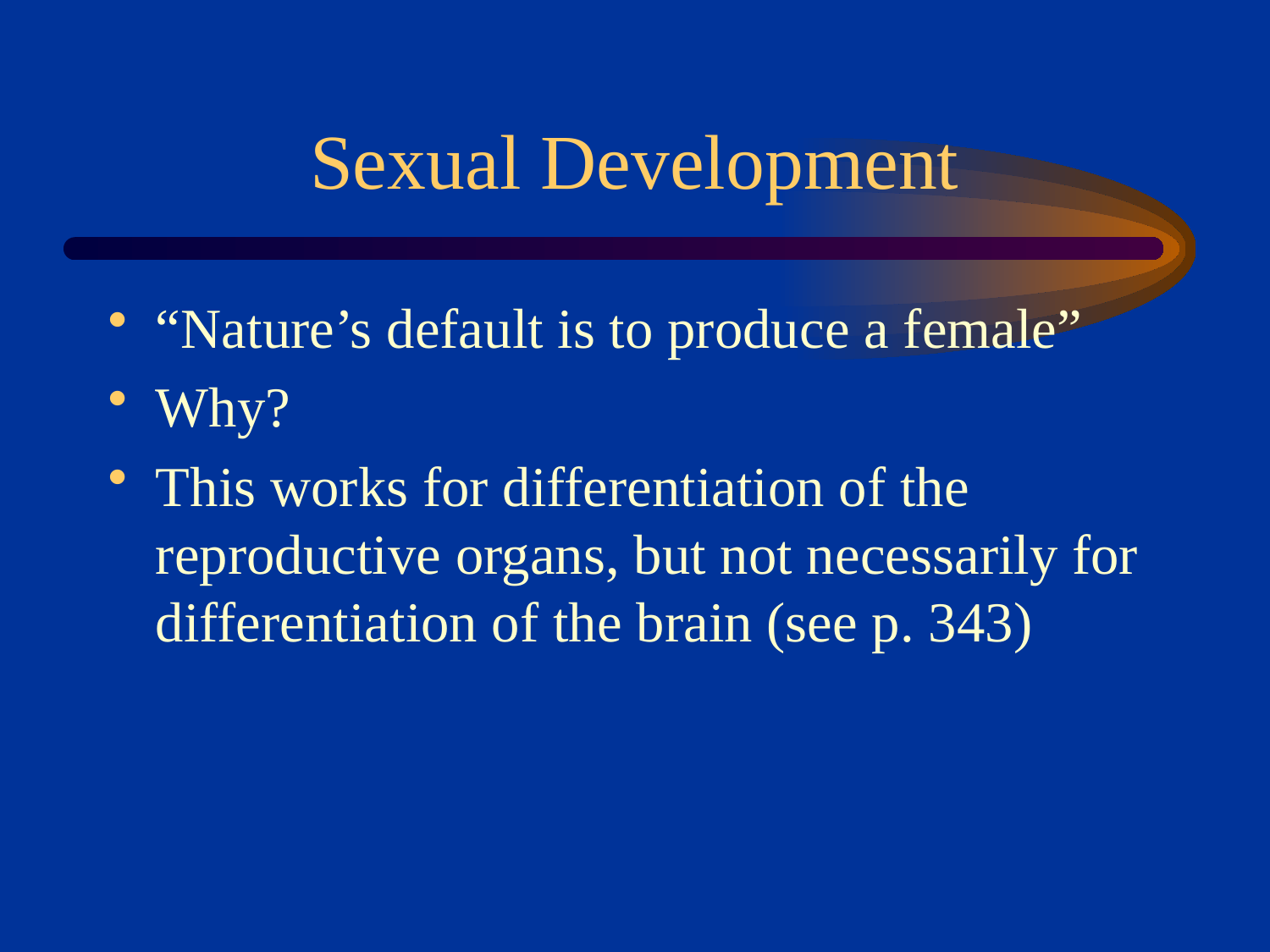

# Sexual Development
“Nature’s default is to produce a female”
Why?
This works for differentiation of the reproductive organs, but not necessarily for differentiation of the brain (see p. 343)